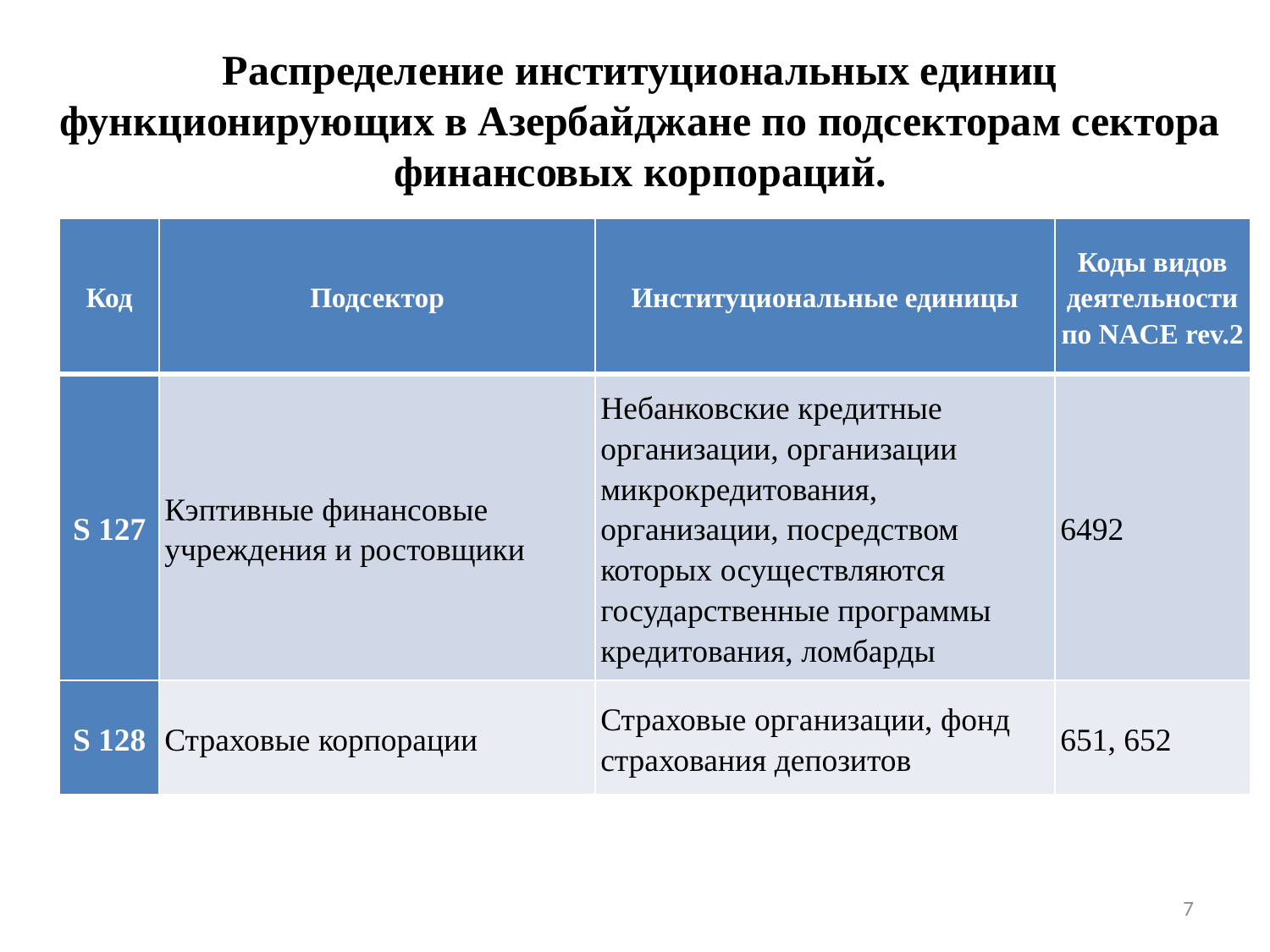

Распределение институциональных единиц функционирующих в Азербайджане по подсекторам сектора финансовых корпораций.
| Код | Подсектор | Институциональные единицы | Коды видов деятельности по NACE rev.2 |
| --- | --- | --- | --- |
| S 127 | Кэптивные финансовые учреждения и ростовщики | Небанковские кредитные организации, организации микрокредитования, организации, посредством которых осуществляются государственные программы кредитования, ломбарды | 6492 |
| S 128 | Страховые корпорации | Страховые организации, фонд страхования депозитов | 651, 652 |
7